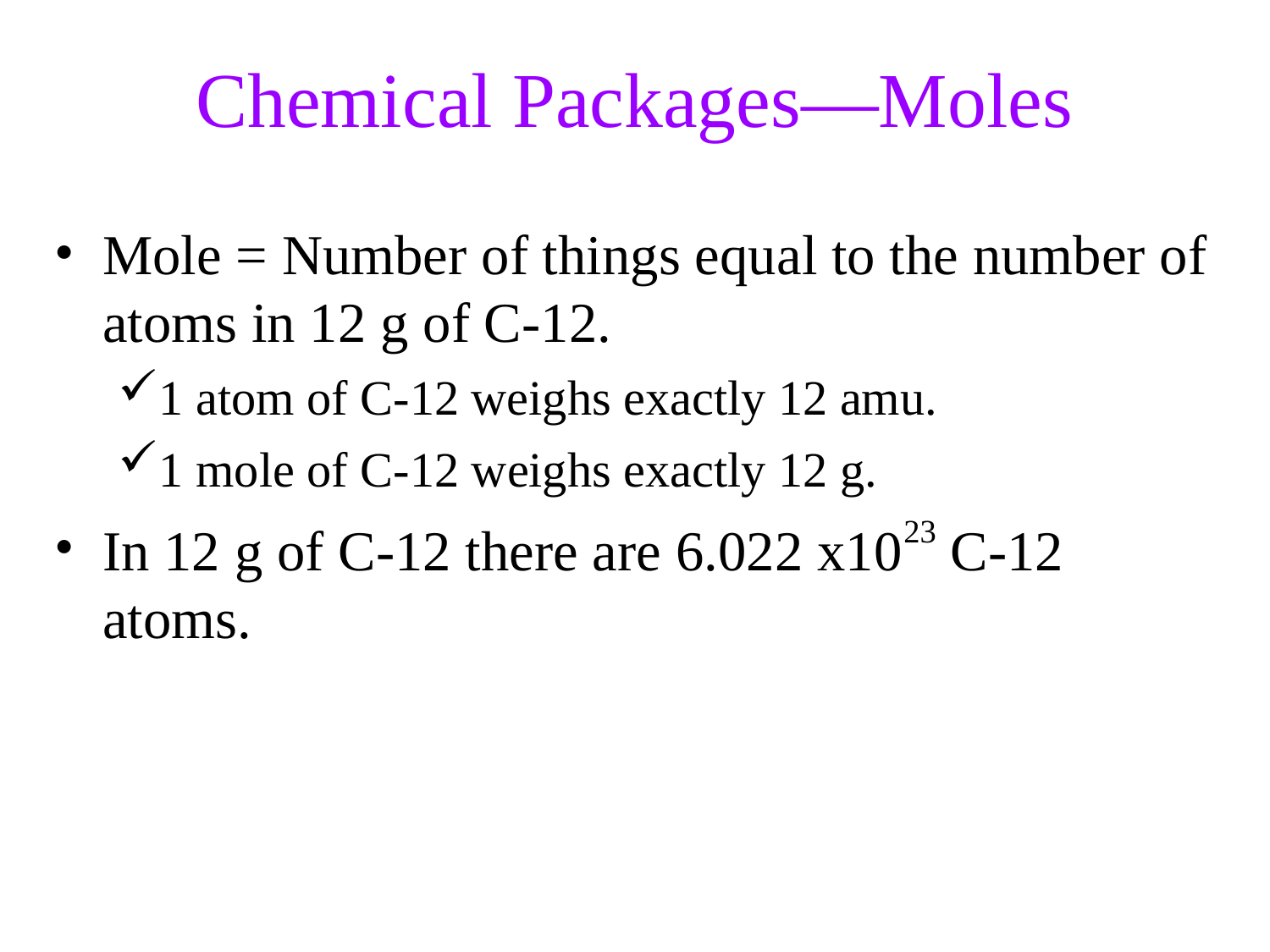

Chemical Packages—Moles
Mole = Number of things equal to the number of atoms in 12 g of C-12.
1 atom of C-12 weighs exactly 12 amu.
1 mole of C-12 weighs exactly 12 g.
In 12 g of C-12 there are 6.022 x1023 C-12 atoms.